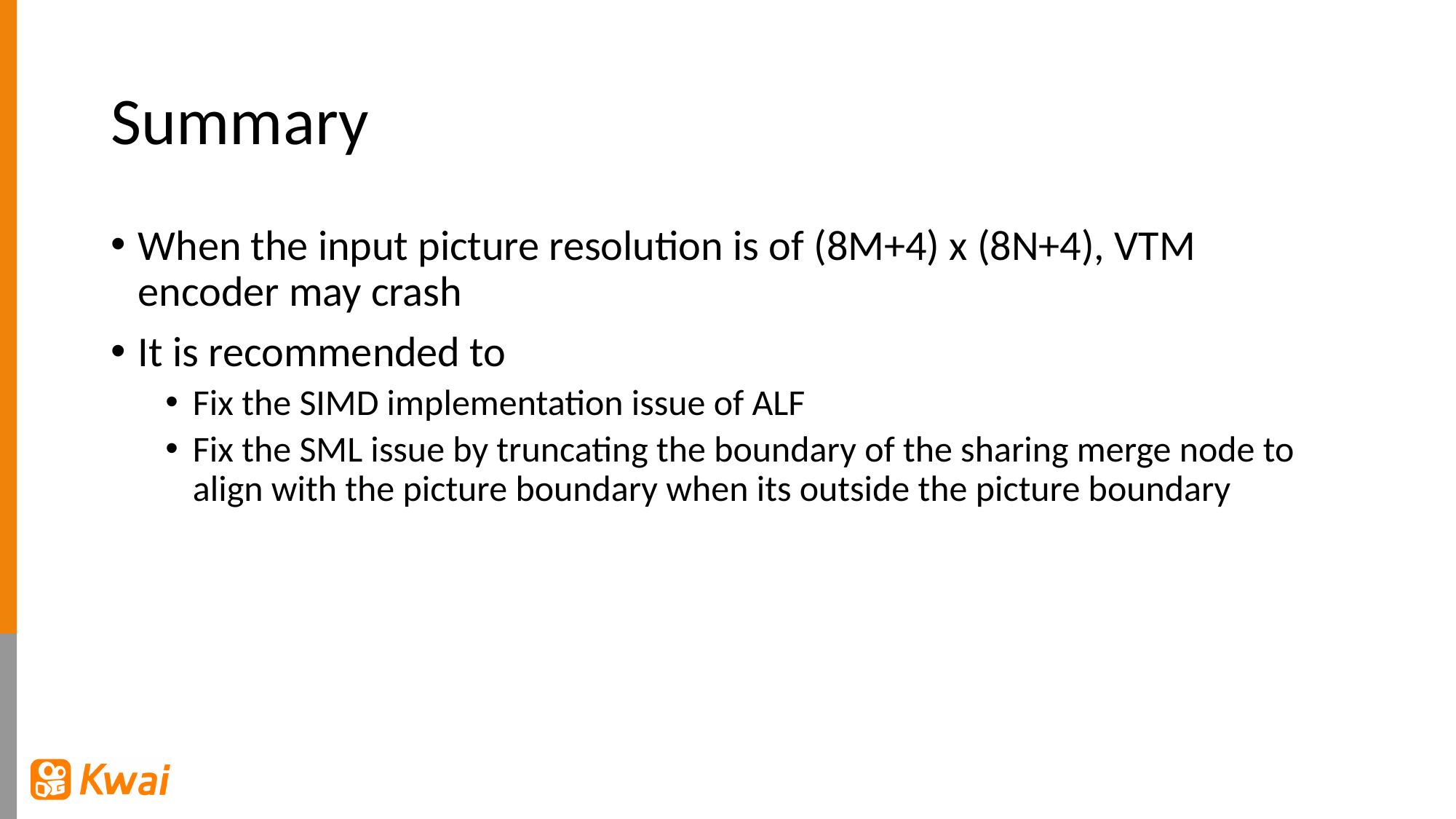

# Summary
When the input picture resolution is of (8M+4) x (8N+4), VTM encoder may crash
It is recommended to
Fix the SIMD implementation issue of ALF
Fix the SML issue by truncating the boundary of the sharing merge node to align with the picture boundary when its outside the picture boundary